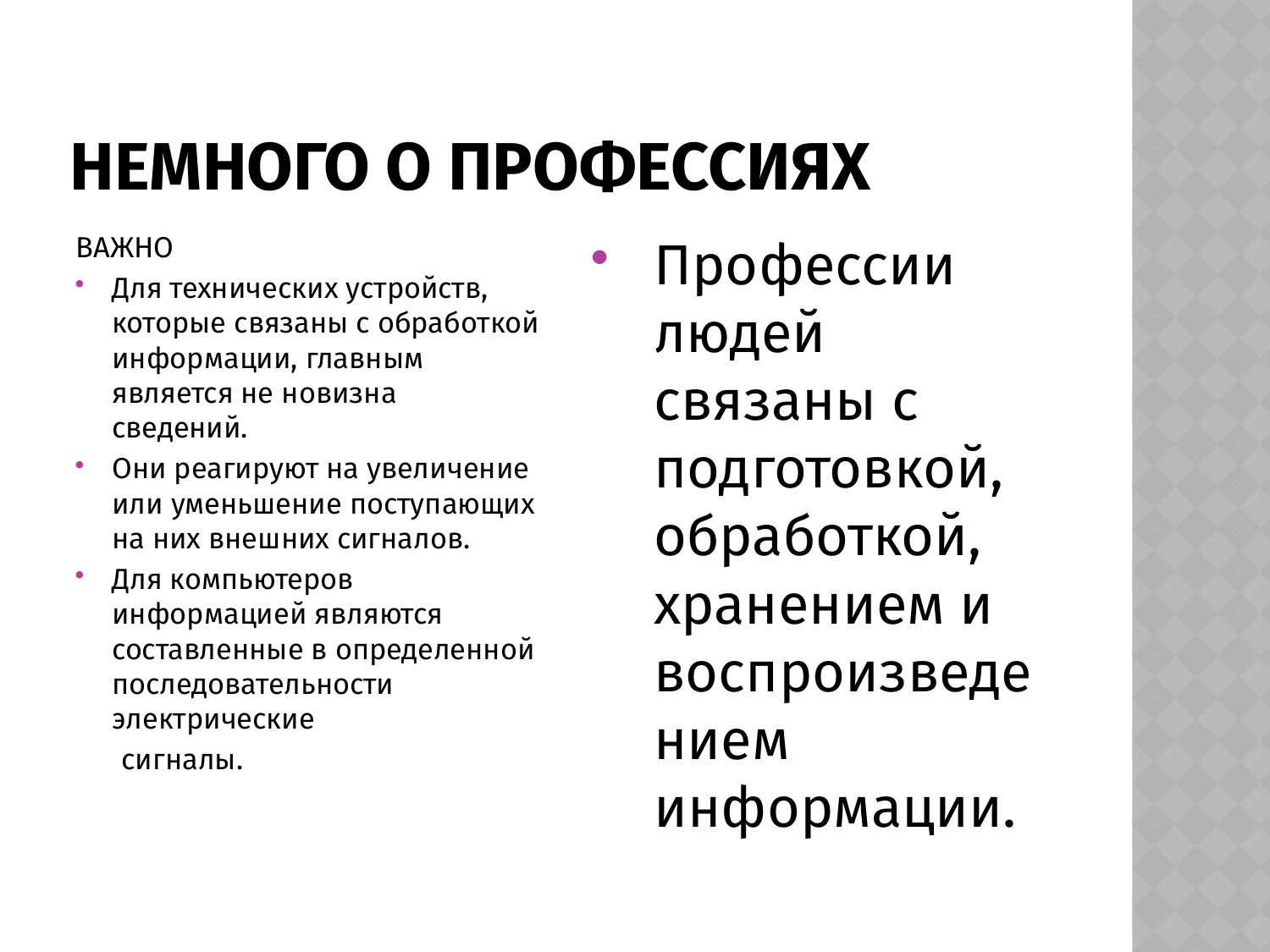

# Немного о профессиях
ВАЖНО
Для технических устройств, которые связаны с обработкой информации, главным является не новизна сведений.
Они реагируют на увеличение или уменьшение поступающих на них внешних сигналов.
Для компьютеров информацией являются составленные в определенной последовательности электрические
      сигналы.

Профессии людей связаны с подготовкой, обработкой, хранением и воспроизведением информации.